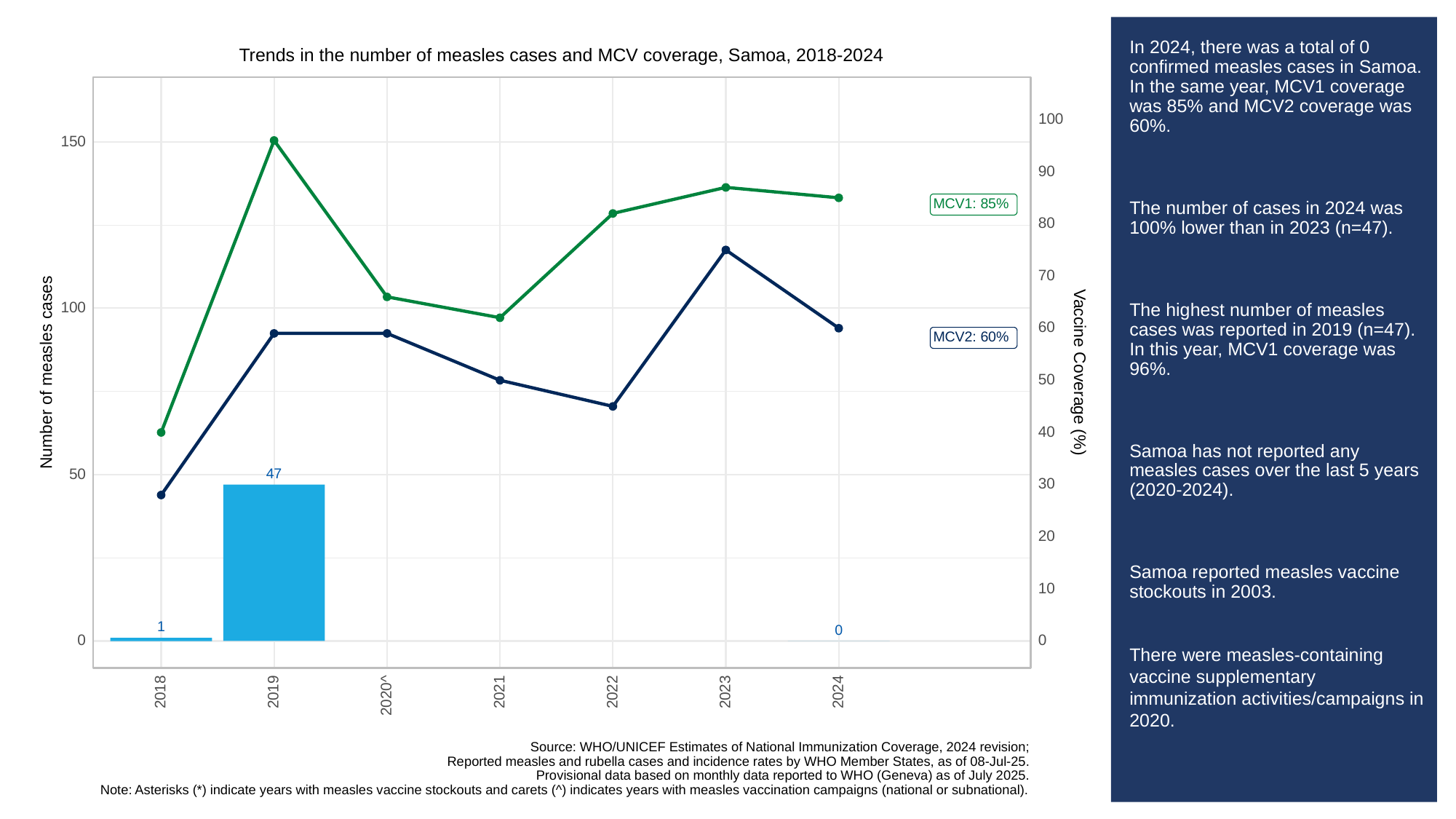

# In 2024, there was a total of 0 confirmed measles cases in Samoa. In the same year, MCV1 coverage was 85% and MCV2 coverage was 60%.

The number of cases in 2024 was 100% lower than in 2023 (n=47).

The highest number of measles cases was reported in 2019 (n=47). In this year, MCV1 coverage was 96%.

Samoa has not reported any measles cases over the last 5 years (2020-2024).

Samoa reported measles vaccine stockouts in 2003.

There were measles-containing vaccine supplementary immunization activities/campaigns in 2020.

Trends in the number of measles cases and MCV coverage, Samoa, 2018-2024

100
150

90

MCV1: 85%

80

70

100

60

MCV2: 60%
Vaccine Coverage (%)
Number of measles cases
50

40

50
47

30

20

10
1
0
0
0

2023
2018
2019
2021
2022
2024
2020^
Source: WHO/UNICEF Estimates of National Immunization Coverage, 2024 revision;
Reported measles and rubella cases and incidence rates by WHO Member States, as of 08-Jul-25.
Provisional data based on monthly data reported to WHO (Geneva) as of July 2025.
Note: Asterisks (*) indicate years with measles vaccine stockouts and carets (^) indicates years with measles vaccination campaigns (national or subnational).